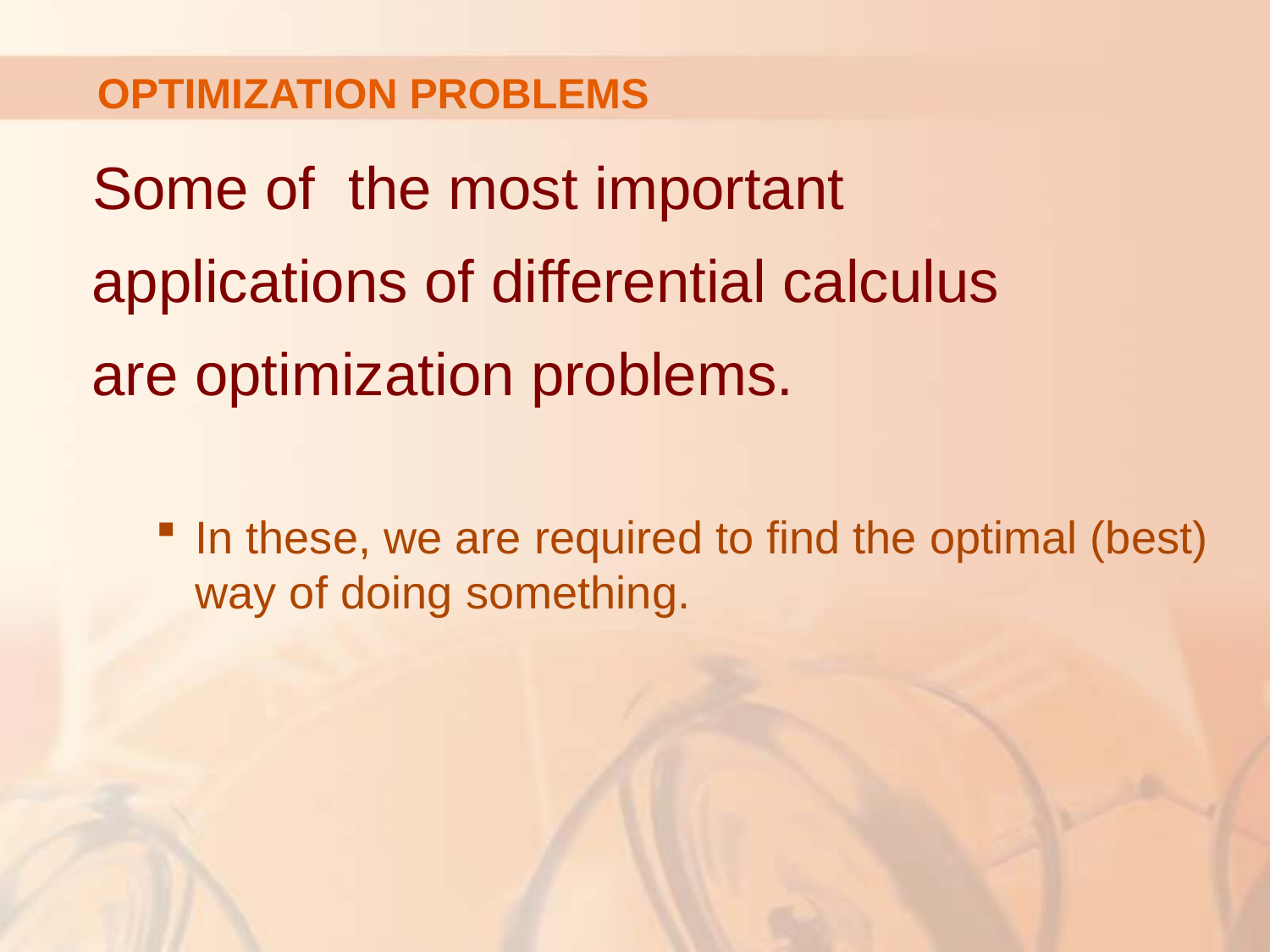

# OPTIMIZATION PROBLEMS
Some of  the most important
applications of differential calculus
are optimization problems.

In these, we are required to find the optimal (best)
way of doing something.